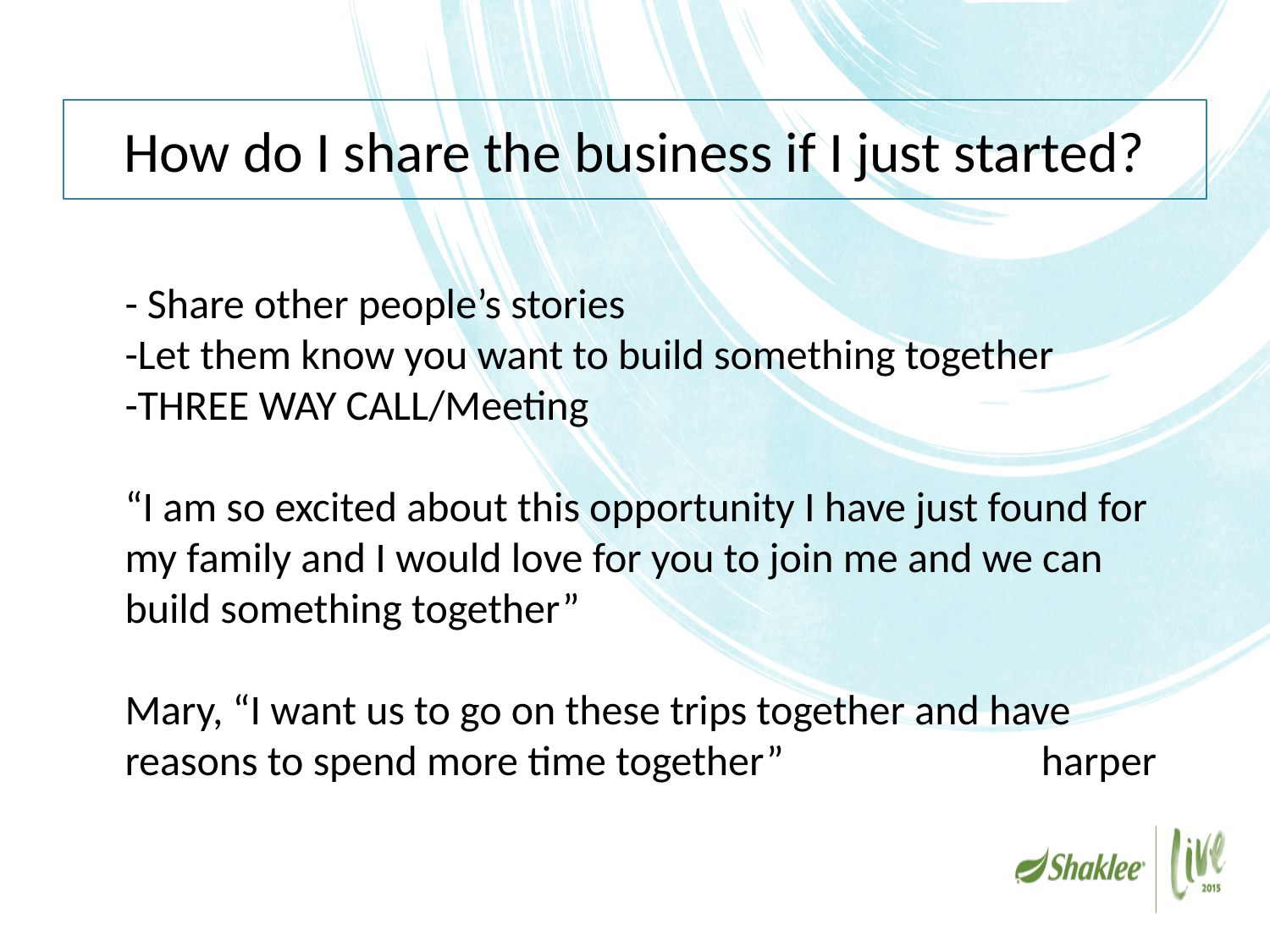

# How do I share the business if I just started?
- Share other people’s stories
-Let them know you want to build something together
-THREE WAY CALL/Meeting

“I am so excited about this opportunity I have just found for my family and I would love for you to join me and we can build something together”

Mary, “I want us to go on these trips together and have reasons to spend more time together”                           harper